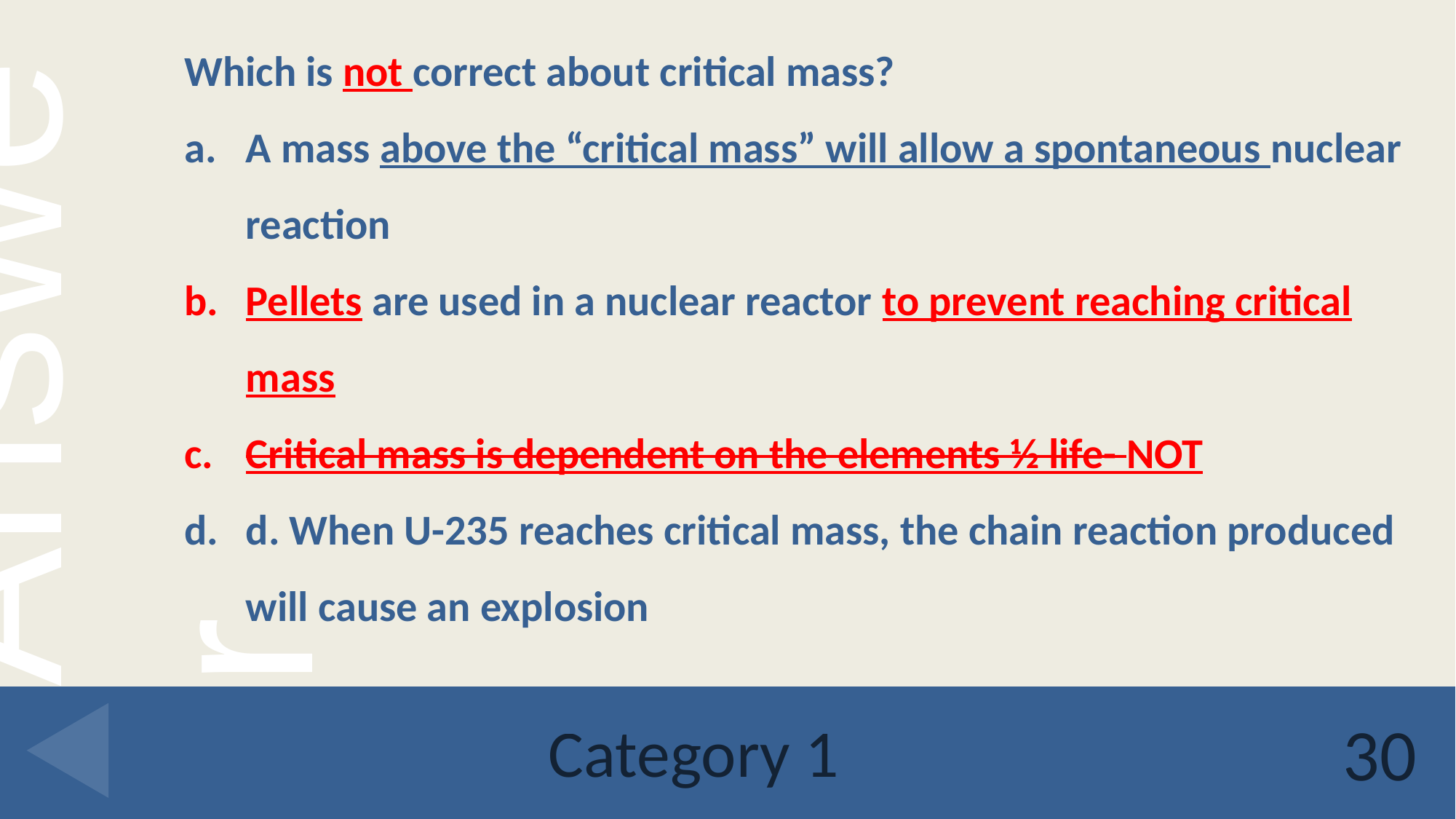

Which is not correct about critical mass?
A mass above the “critical mass” will allow a spontaneous nuclear reaction
Pellets are used in a nuclear reactor to prevent reaching critical mass
Critical mass is dependent on the elements ½ life- NOT
d. When U-235 reaches critical mass, the chain reaction produced will cause an explosion

# Category 1
30